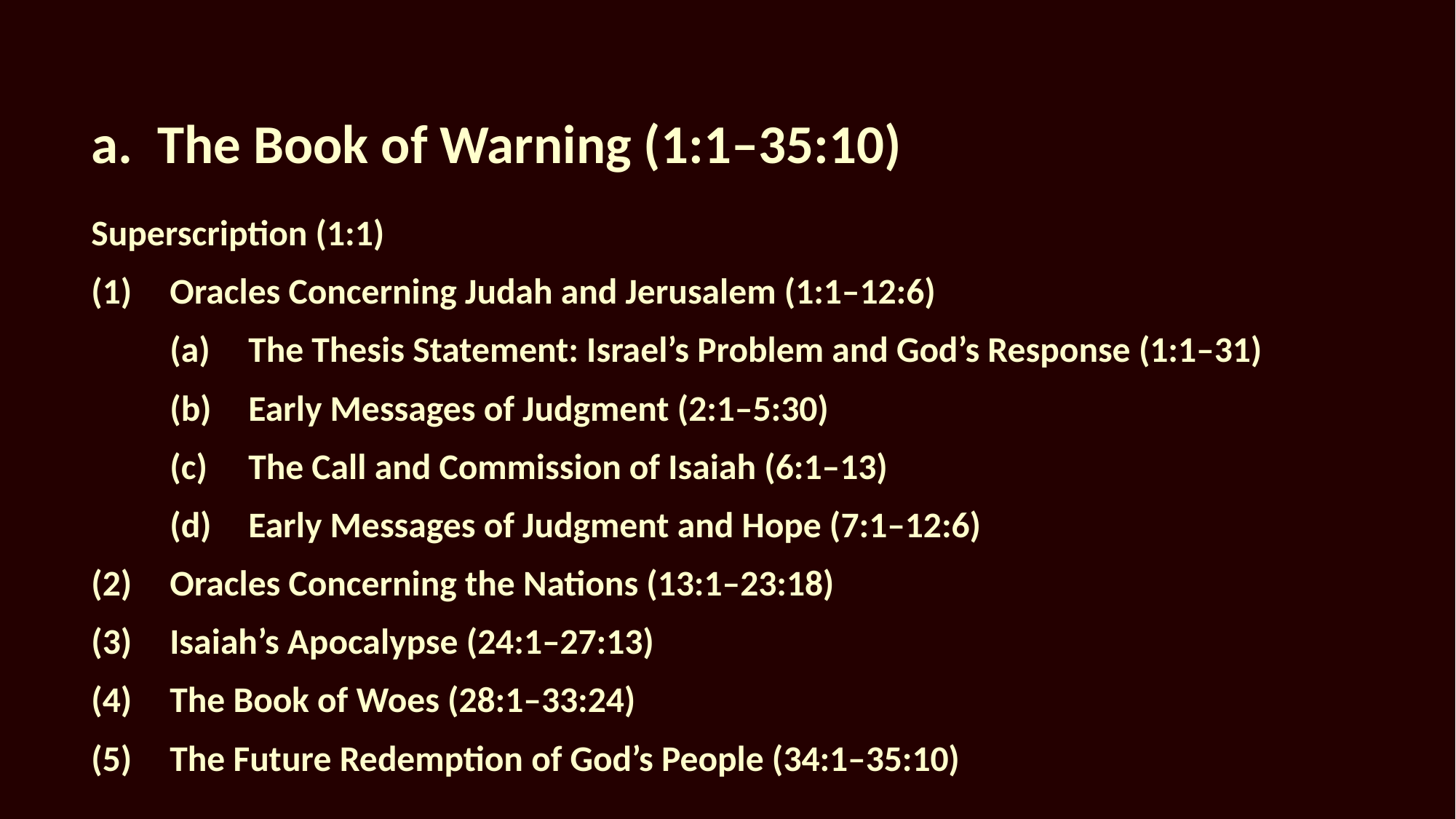

# a.  The Book of Warning (1:1–35:10)
Superscription (1:1)
(1)	Oracles Concerning Judah and Jerusalem (1:1–12:6)
	(a)	The Thesis Statement: Israel’s Problem and God’s Response (1:1–31)
	(b)	Early Messages of Judgment (2:1–5:30)
	(c)	The Call and Commission of Isaiah (6:1–13)
	(d)	Early Messages of Judgment and Hope (7:1–12:6)
(2)	Oracles Concerning the Nations (13:1–23:18)
(3)	Isaiah’s Apocalypse (24:1–27:13)
(4)	The Book of Woes (28:1–33:24)
(5)	The Future Redemption of God’s People (34:1–35:10)